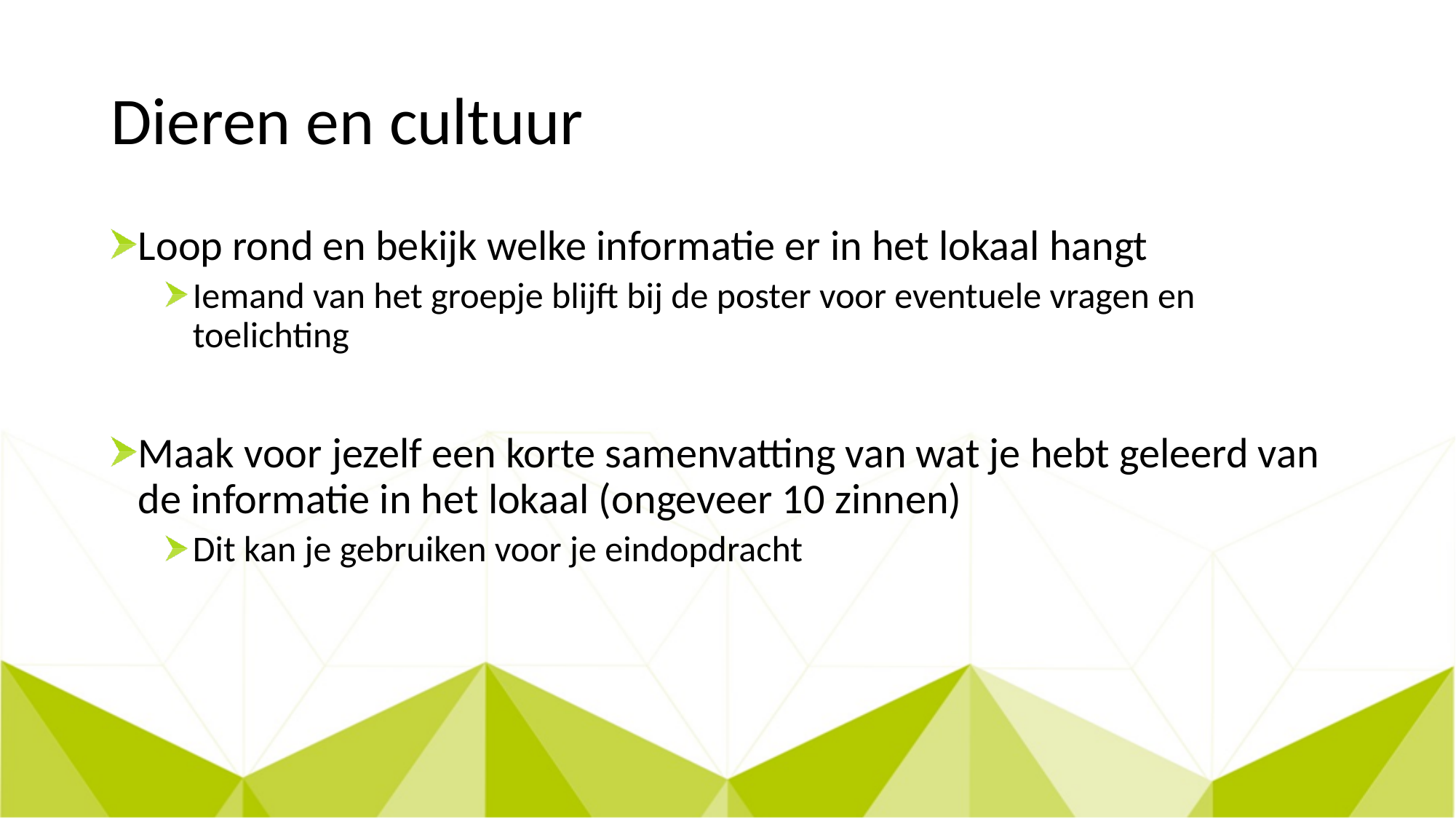

# Dieren en cultuur
Loop rond en bekijk welke informatie er in het lokaal hangt
Iemand van het groepje blijft bij de poster voor eventuele vragen en toelichting

Maak voor jezelf een korte samenvatting van wat je hebt geleerd van de informatie in het lokaal (ongeveer 10 zinnen)
Dit kan je gebruiken voor je eindopdracht